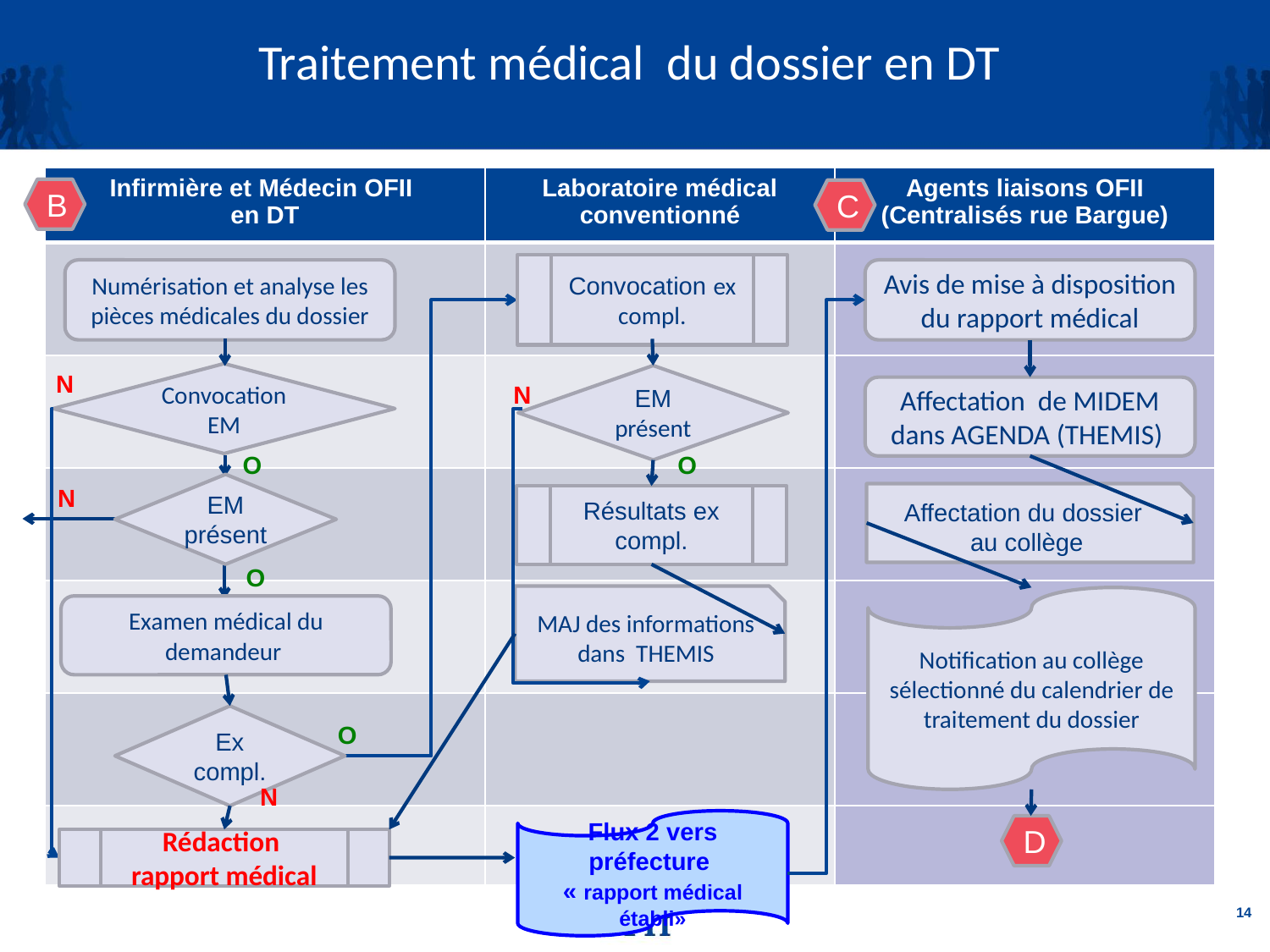

# Traitement médical  du dossier en DT
| Infirmière et Médecin OFII en DT | Laboratoire médical conventionné | Agents liaisons OFII (Centralisés rue Bargue) |
| --- | --- | --- |
|  |  |  |
|  |  |  |
|  |  |  |
|  |  |  |
|  |  |  |
|  |  |  |
B
C
Convocation ex compl.
Numérisation et analyse les pièces médicales du dossier
Avis de mise à disposition du rapport médical
N
Convocation EM
EM présent
N
Affectation  de MIDEM dans AGENDA (THEMIS)
O
O
EM présent
N
Affectation du dossier
au collège
Résultats ex compl.
O
MAJ des informations dans  THEMIS
Notification au collège sélectionné du calendrier de traitement du dossier
O
Examen médical du demandeur
Ex compl.
O
N
Flux 2 vers préfecture
« rapport médical établi»
D
Rédaction
rapport médical